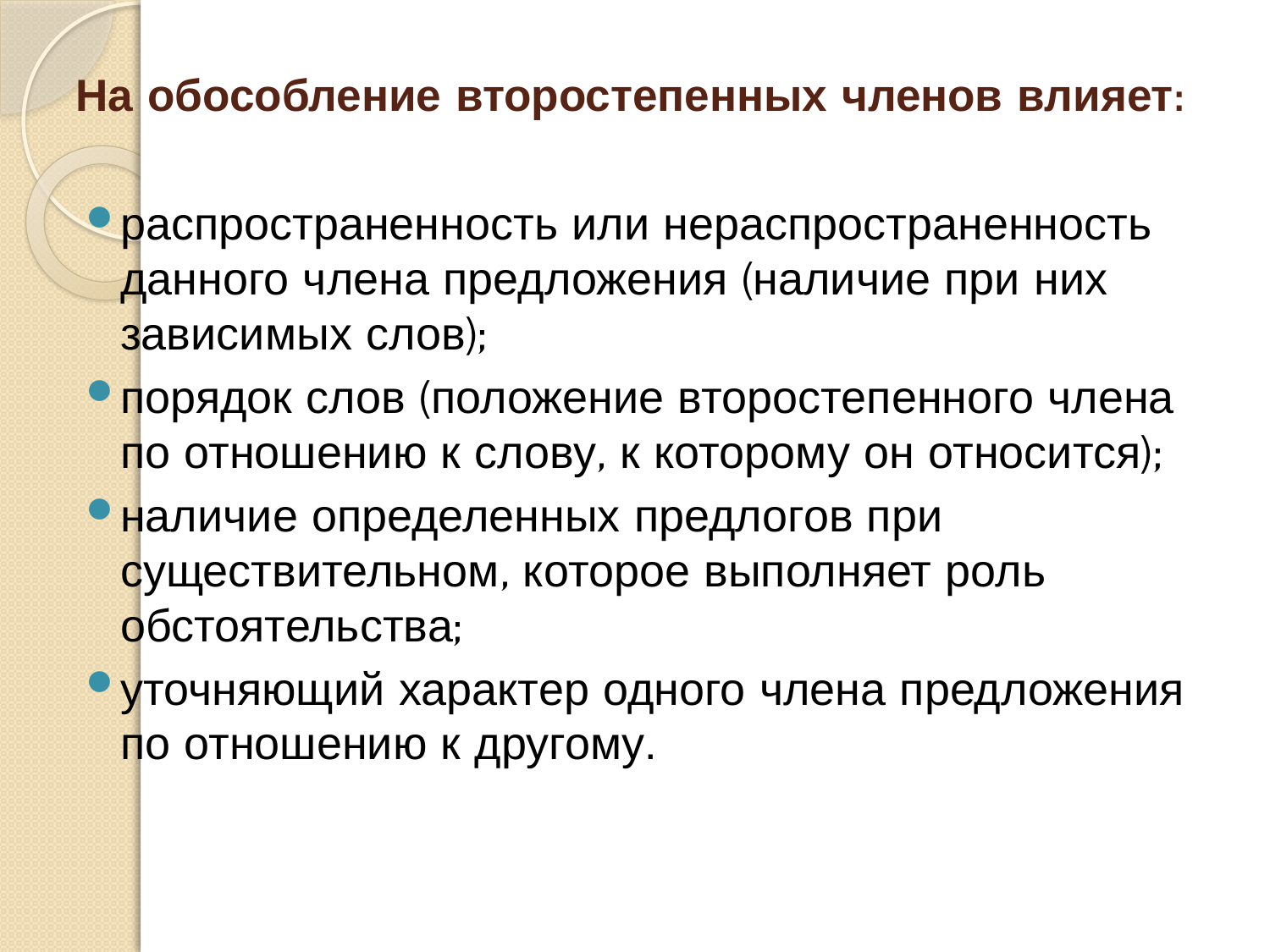

# На обособление второстепенных членов влияет:
распространенность или нераспространенность данного члена предложения (наличие при них зависимых слов);
порядок слов (положение второстепенного члена по отношению к слову, к которому он относится);
наличие определенных предлогов при существительном, которое выполняет роль обстоятельства;
уточняющий характер одного члена предложения по отношению к другому.